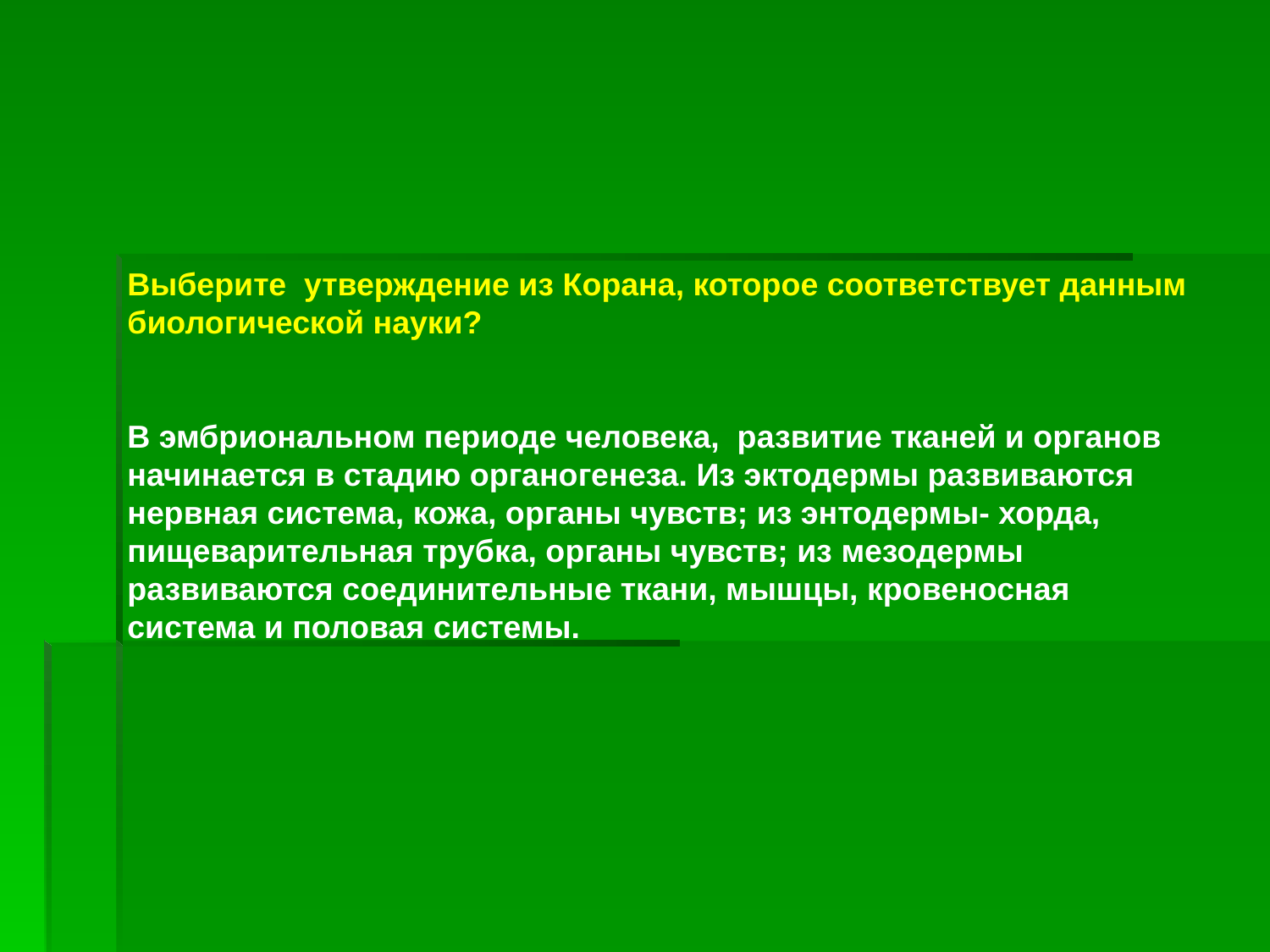

Выберите  утверждение из Корана, которое соответствует данным биологической науки?

В эмбриональном периоде человека,  развитие тканей и органов начинается в стадию органогенеза. Из эктодермы развиваются нервная система, кожа, органы чувств; из энтодермы- хорда, пищеварительная трубка, органы чувств; из мезодермы развиваются соединительные ткани, мышцы, кровеносная система и половая системы.